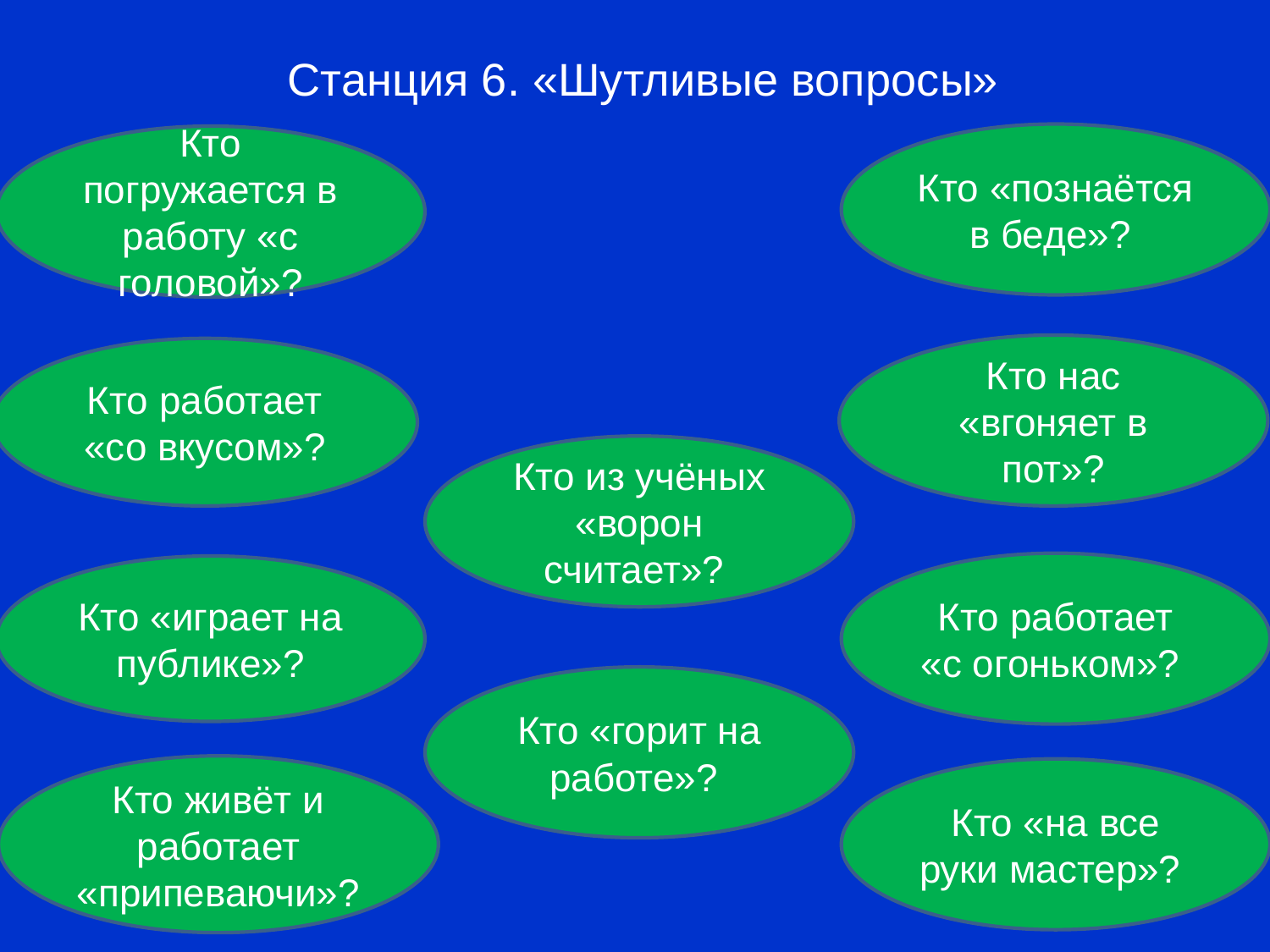

Станция 6. «Шутливые вопросы»
Кто «познаётся в беде»?
Кто погружается в работу «с головой»?
Кто нас «вгоняет в пот»?
Кто работает «со вкусом»?
Кто из учёных «ворон считает»?
Кто работает «с огоньком»?
Кто «играет на публике»?
Кто «горит на работе»?
Кто живёт и работает «припеваючи»?
Кто «на все руки мастер»?